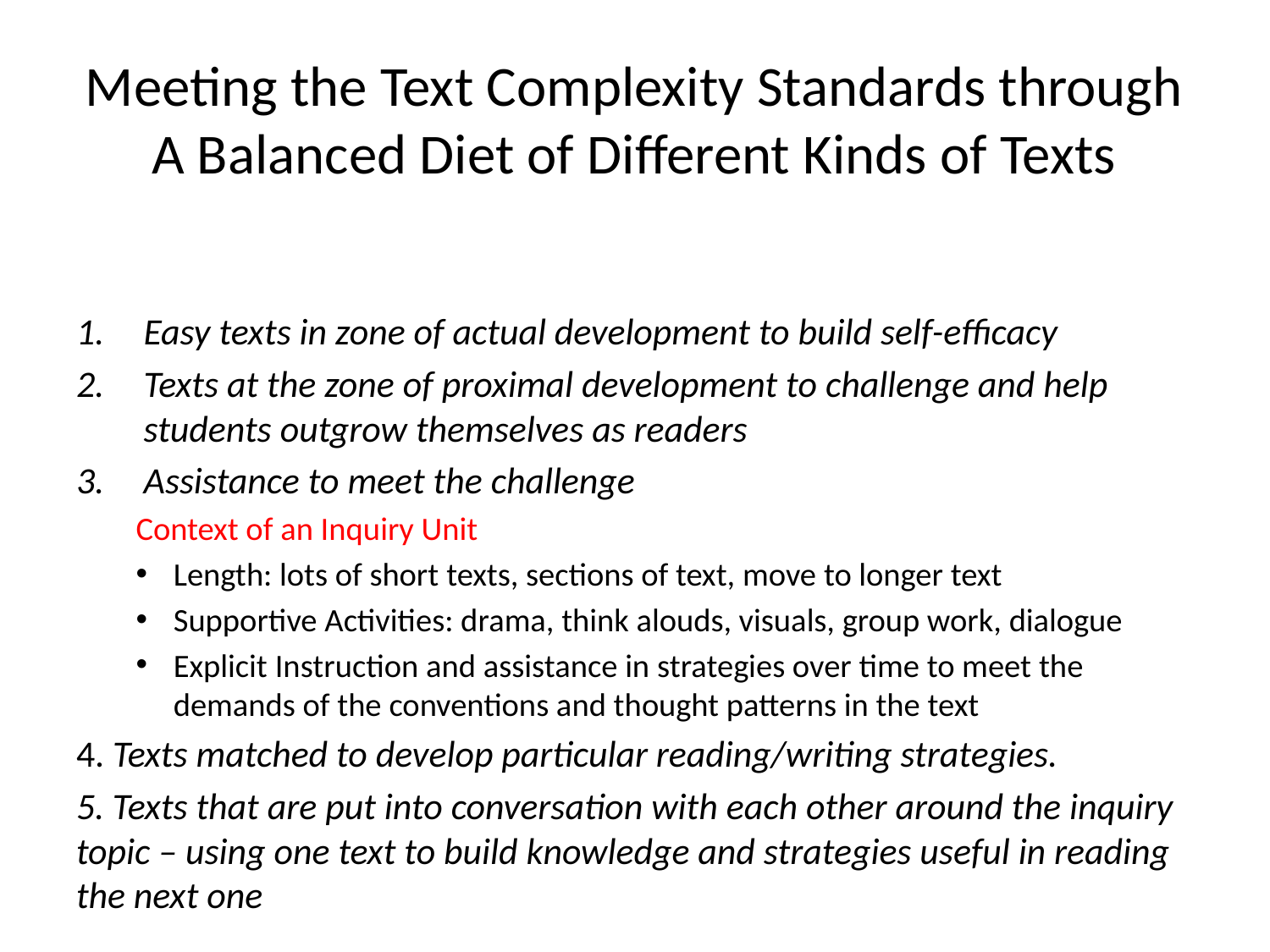

# Meeting the Text Complexity Standards through A Balanced Diet of Different Kinds of Texts
Easy texts in zone of actual development to build self-efficacy
Texts at the zone of proximal development to challenge and help students outgrow themselves as readers
Assistance to meet the challenge
Context of an Inquiry Unit
Length: lots of short texts, sections of text, move to longer text
Supportive Activities: drama, think alouds, visuals, group work, dialogue
Explicit Instruction and assistance in strategies over time to meet the demands of the conventions and thought patterns in the text
4. Texts matched to develop particular reading/writing strategies.
5. Texts that are put into conversation with each other around the inquiry topic – using one text to build knowledge and strategies useful in reading the next one